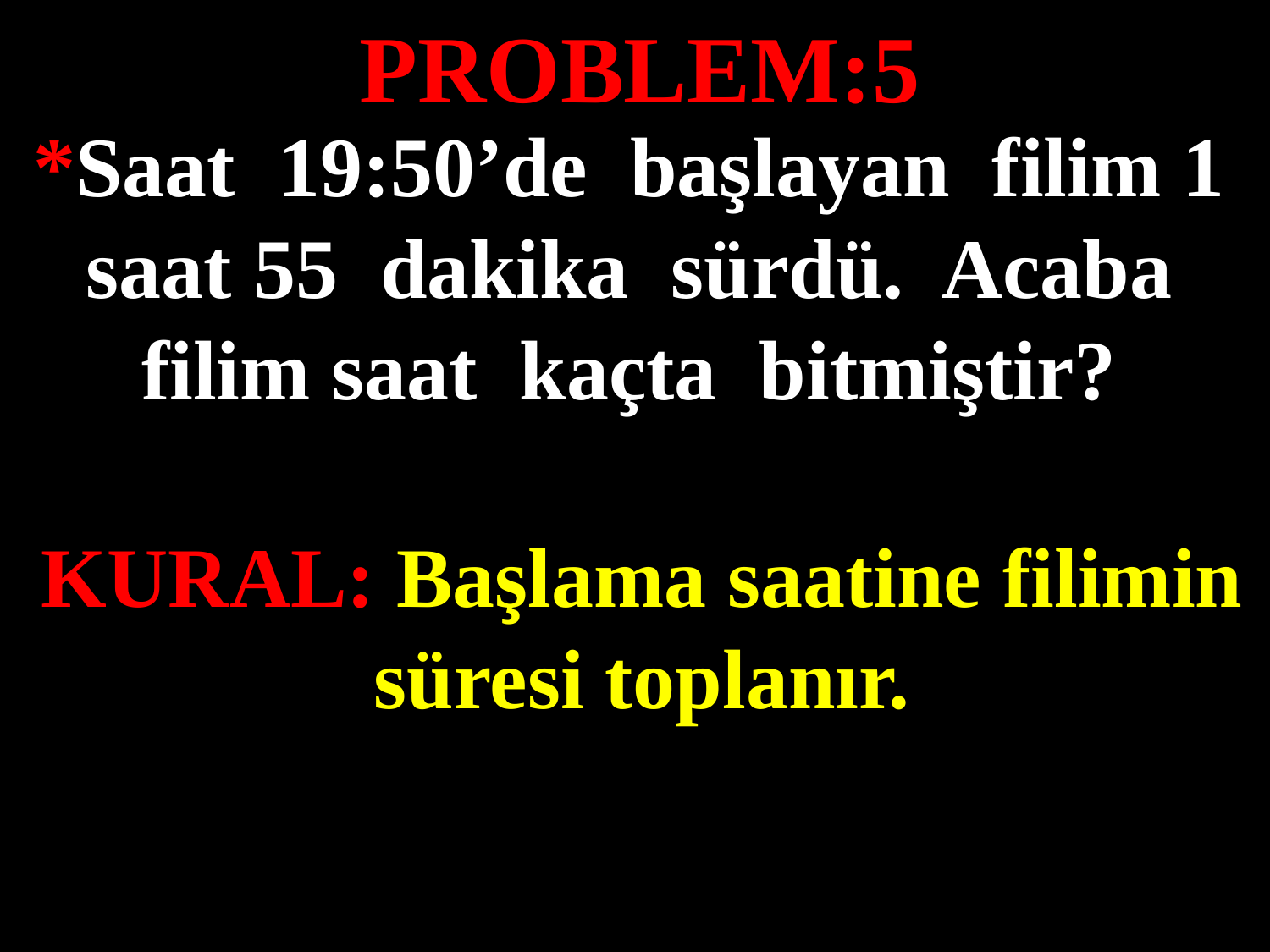

PROBLEM:5
*Saat  19:50’de  başlayan  filim 1  saat 55  dakika  sürdü.  Acaba  filim saat  kaçta  bitmiştir?
#
KURAL: Başlama saatine filimin süresi toplanır.